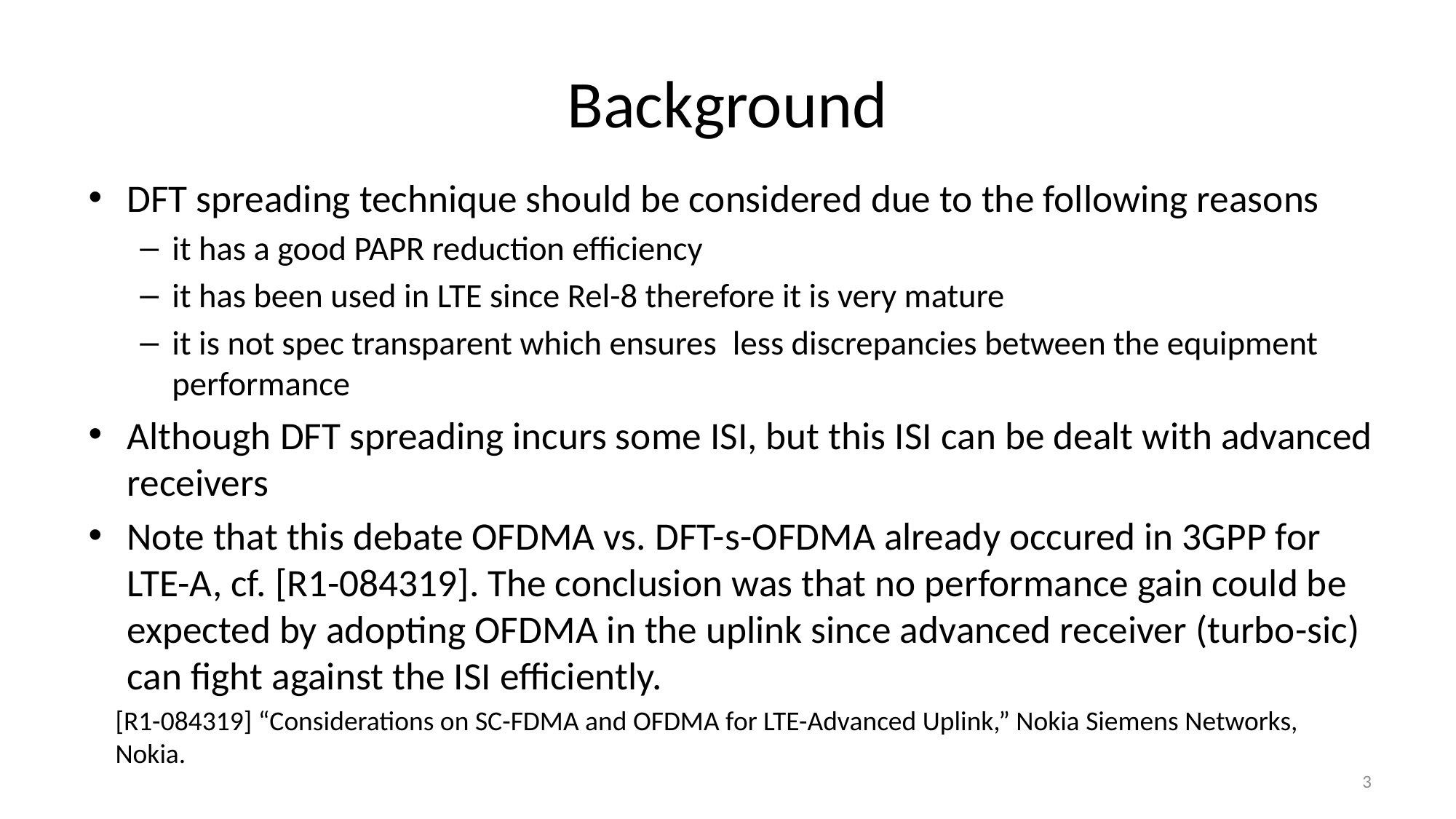

# Background
DFT spreading technique should be considered due to the following reasons
it has a good PAPR reduction efficiency
it has been used in LTE since Rel-8 therefore it is very mature
it is not spec transparent which ensures  less discrepancies between the equipment performance
Although DFT spreading incurs some ISI, but this ISI can be dealt with advanced receivers
Note that this debate OFDMA vs. DFT-s-OFDMA already occured in 3GPP for LTE-A, cf. [R1-084319]. The conclusion was that no performance gain could be expected by adopting OFDMA in the uplink since advanced receiver (turbo-sic) can fight against the ISI efficiently.

[R1-084319] “Considerations on SC-FDMA and OFDMA for LTE-Advanced Uplink,” Nokia Siemens Networks, Nokia.
3